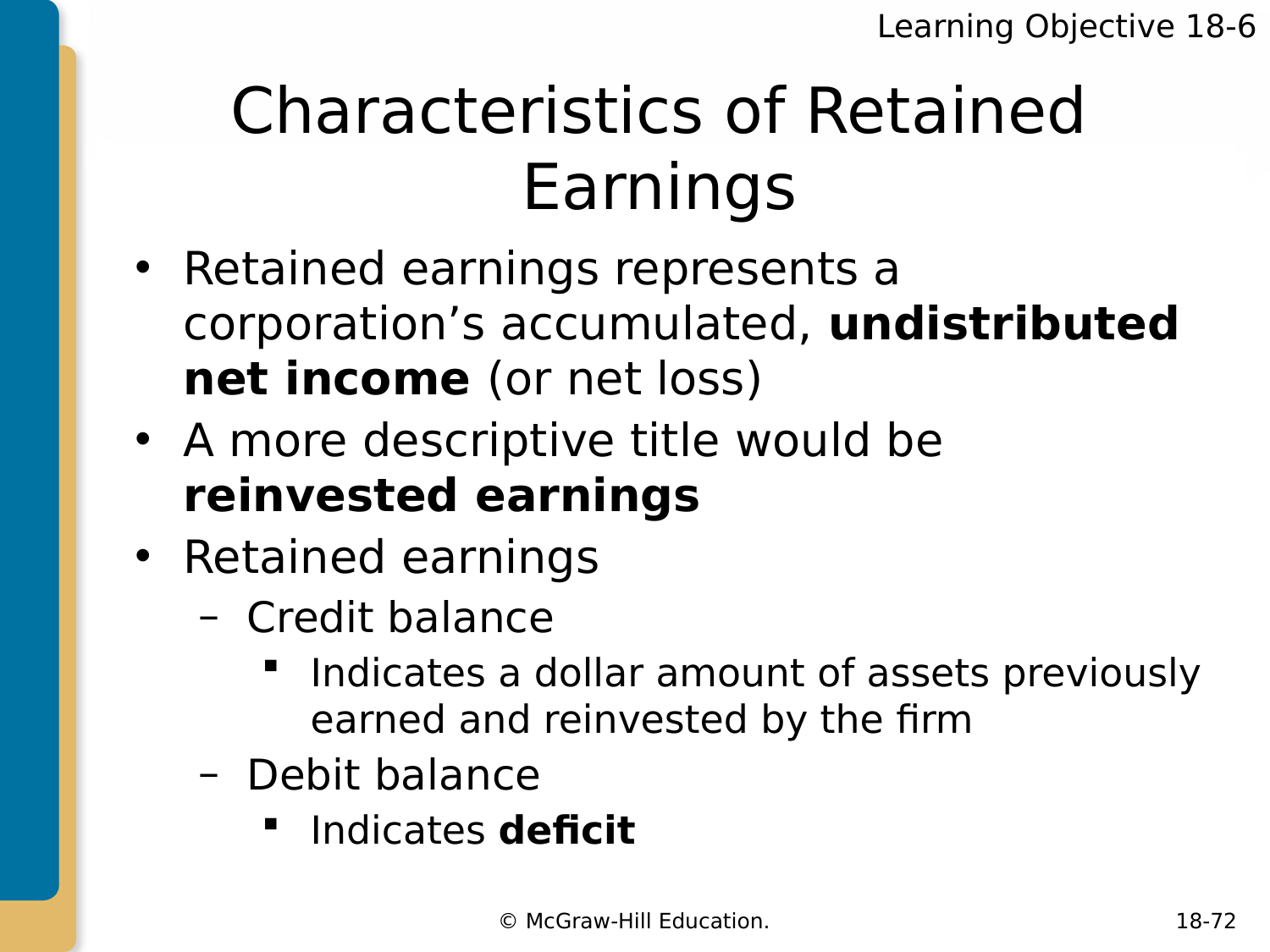

Learning Objective 18-6
# Characteristics of Retained Earnings
Retained earnings represents a corporation’s accumulated, undistributed net income (or net loss)
A more descriptive title would be reinvested earnings
Retained earnings
Credit balance
Indicates a dollar amount of assets previously earned and reinvested by the firm
Debit balance
Indicates deficit